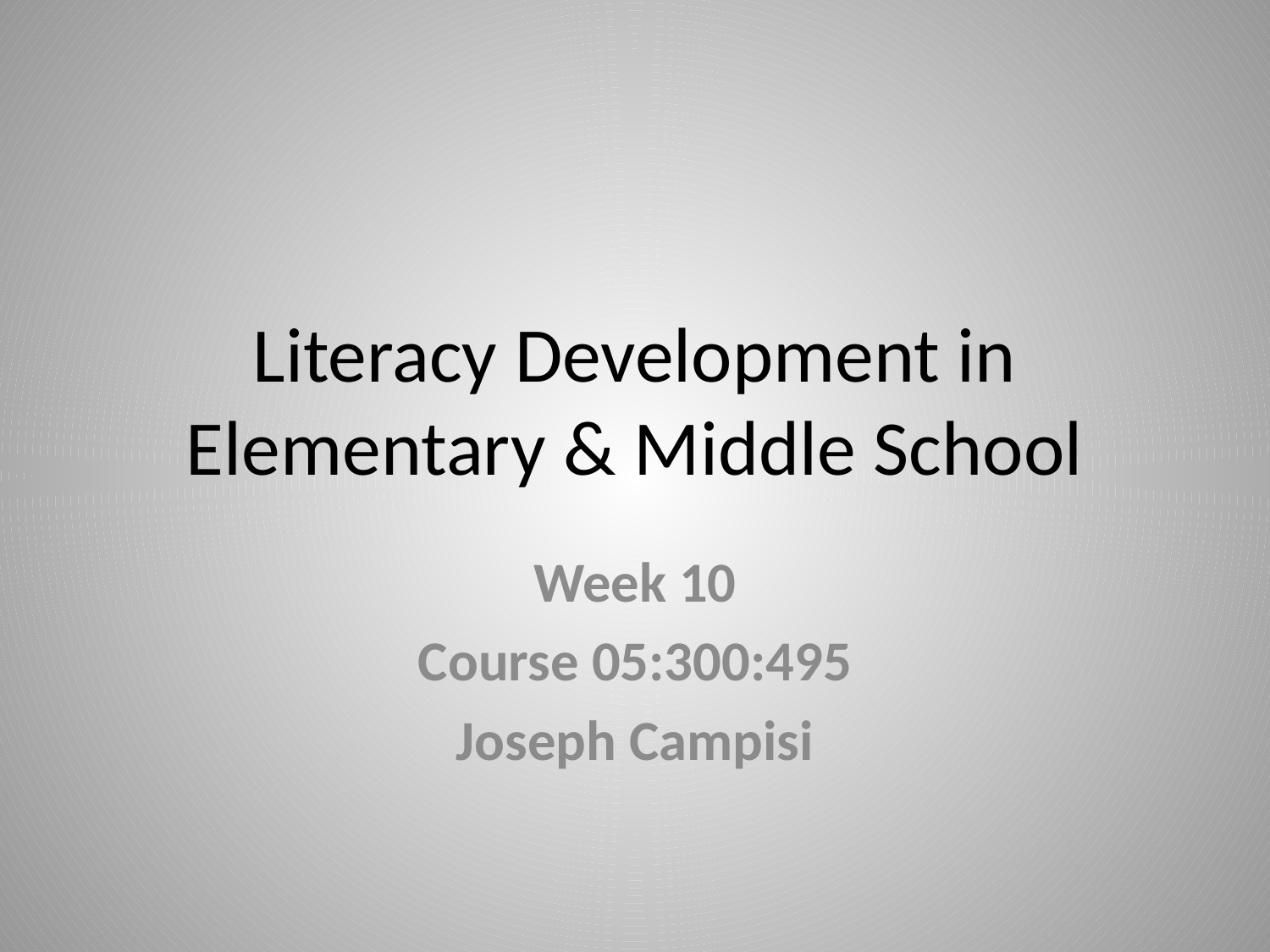

# Literacy Development in Elementary & Middle School
Week 10
Course 05:300:495
Joseph Campisi